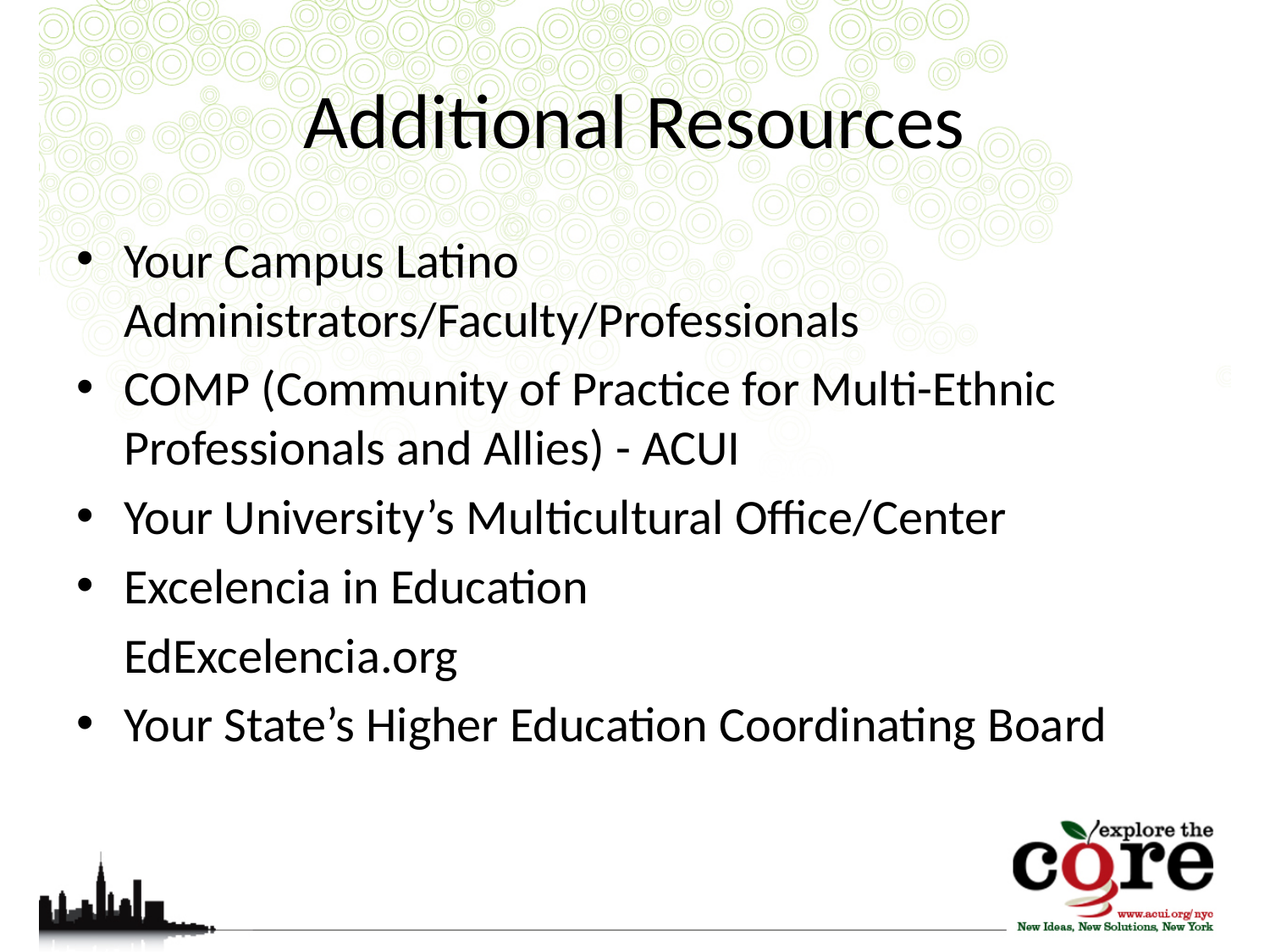

# Additional Resources
Your Campus Latino Administrators/Faculty/Professionals
COMP (Community of Practice for Multi-Ethnic Professionals and Allies) - ACUI
Your University’s Multicultural Office/Center
Excelencia in Education
	EdExcelencia.org
Your State’s Higher Education Coordinating Board